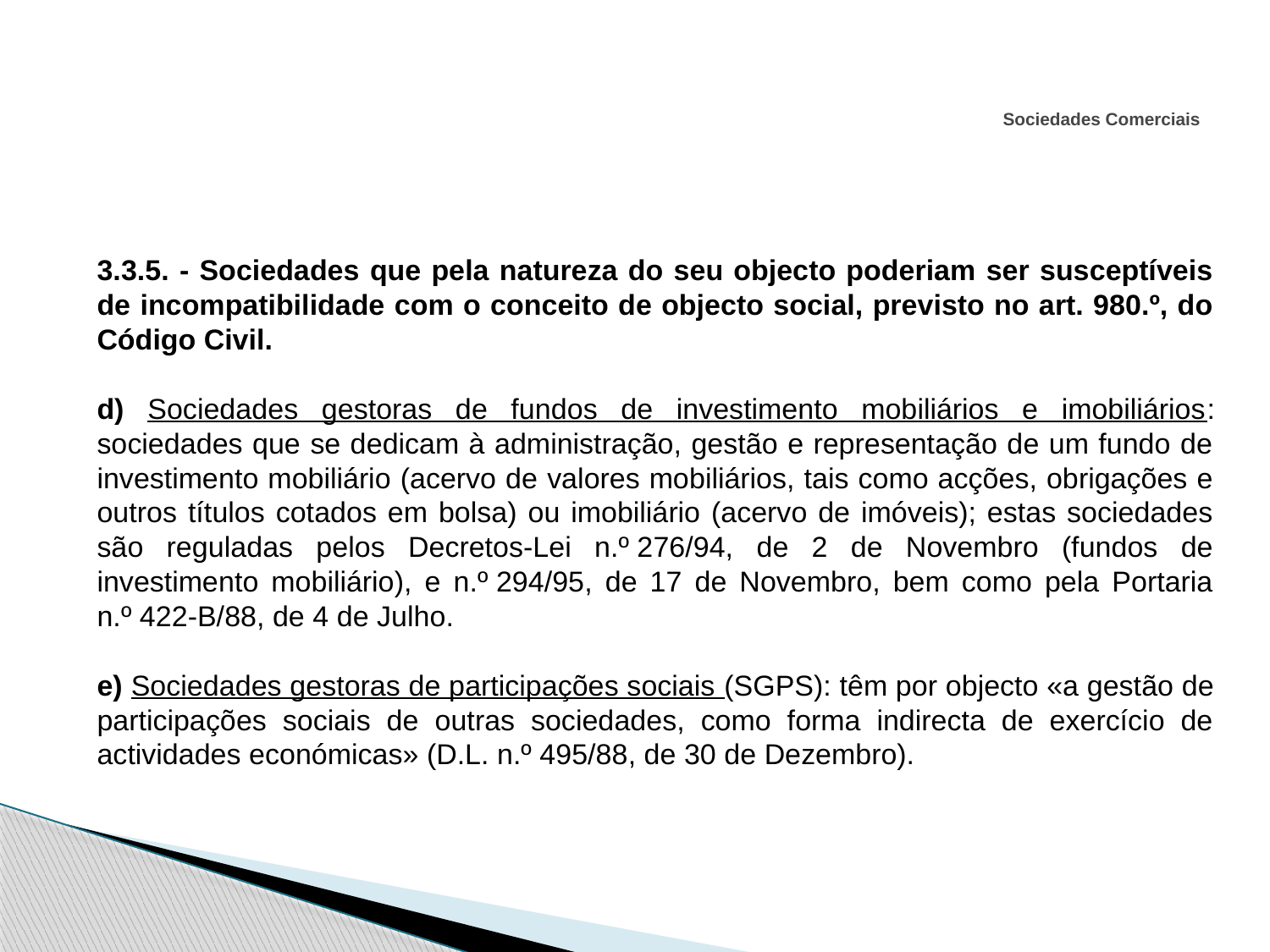

# Sociedades Comerciais

3.3.5. - Sociedades que pela natureza do seu objecto poderiam ser susceptíveis de incompatibilidade com o conceito de objecto social, previsto no art. 980.º, do Código Civil.

d) Sociedades gestoras de fundos de investimento mobiliários e imobiliários: sociedades que se dedicam à administração, gestão e representação de um fundo de investimento mobiliário (acervo de valores mobiliários, tais como acções, obrigações e outros títulos cotados em bolsa) ou imobiliário (acervo de imóveis); estas sociedades são reguladas pelos Decretos-Lei n.º 276/94, de 2 de Novembro (fundos de investimento mobiliário), e n.º 294/95, de 17 de Novembro, bem como pela Portaria n.º 422-B/88, de 4 de Julho.

e) Sociedades gestoras de participações sociais (SGPS): têm por objecto «a gestão de participações sociais de outras sociedades, como forma indirecta de exercício de actividades económicas» (D.L. n.º 495/88, de 30 de Dezembro).